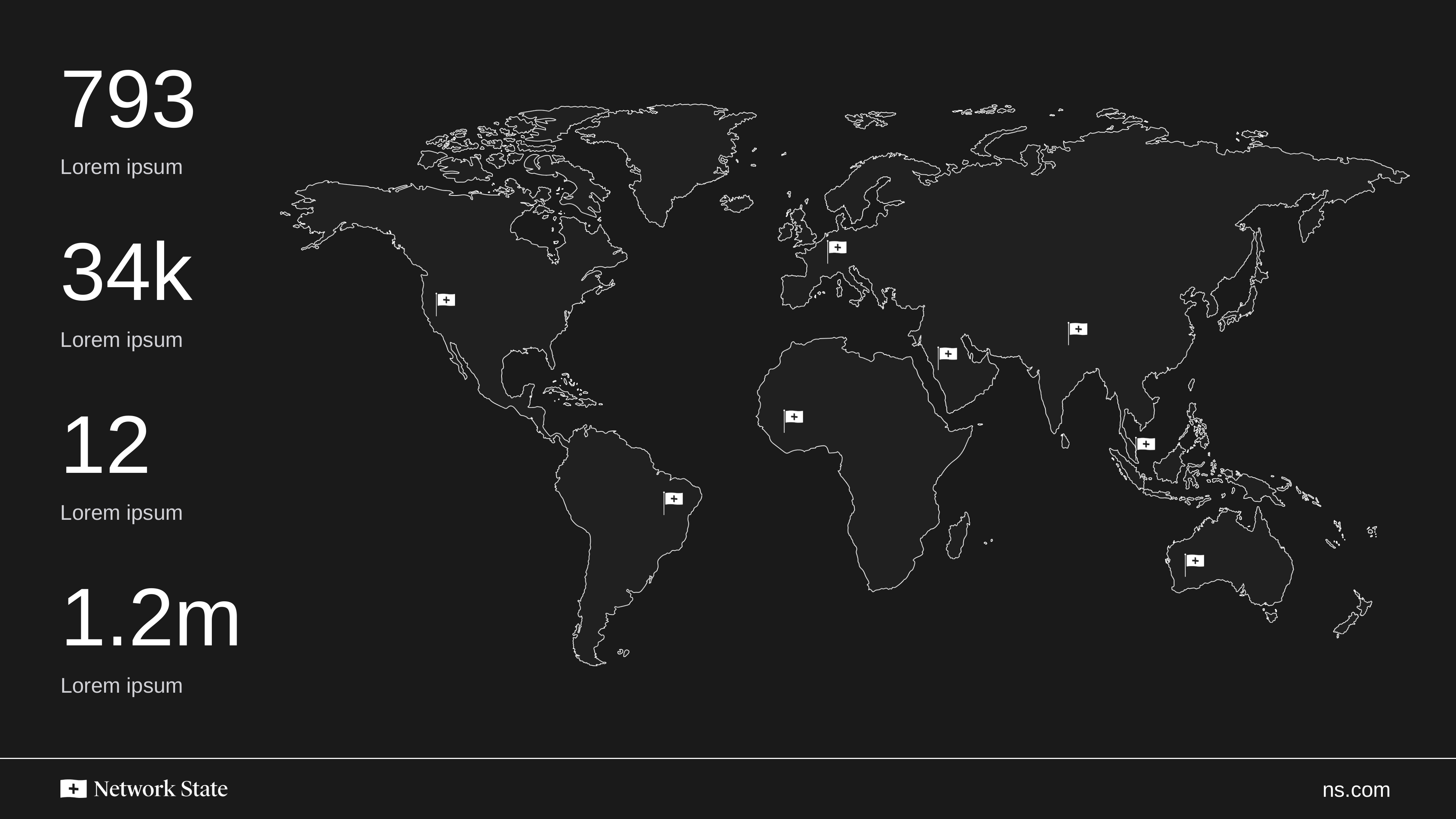

793
Lorem ipsum
34k
Lorem ipsum
12
Lorem ipsum
1.2m
Lorem ipsum